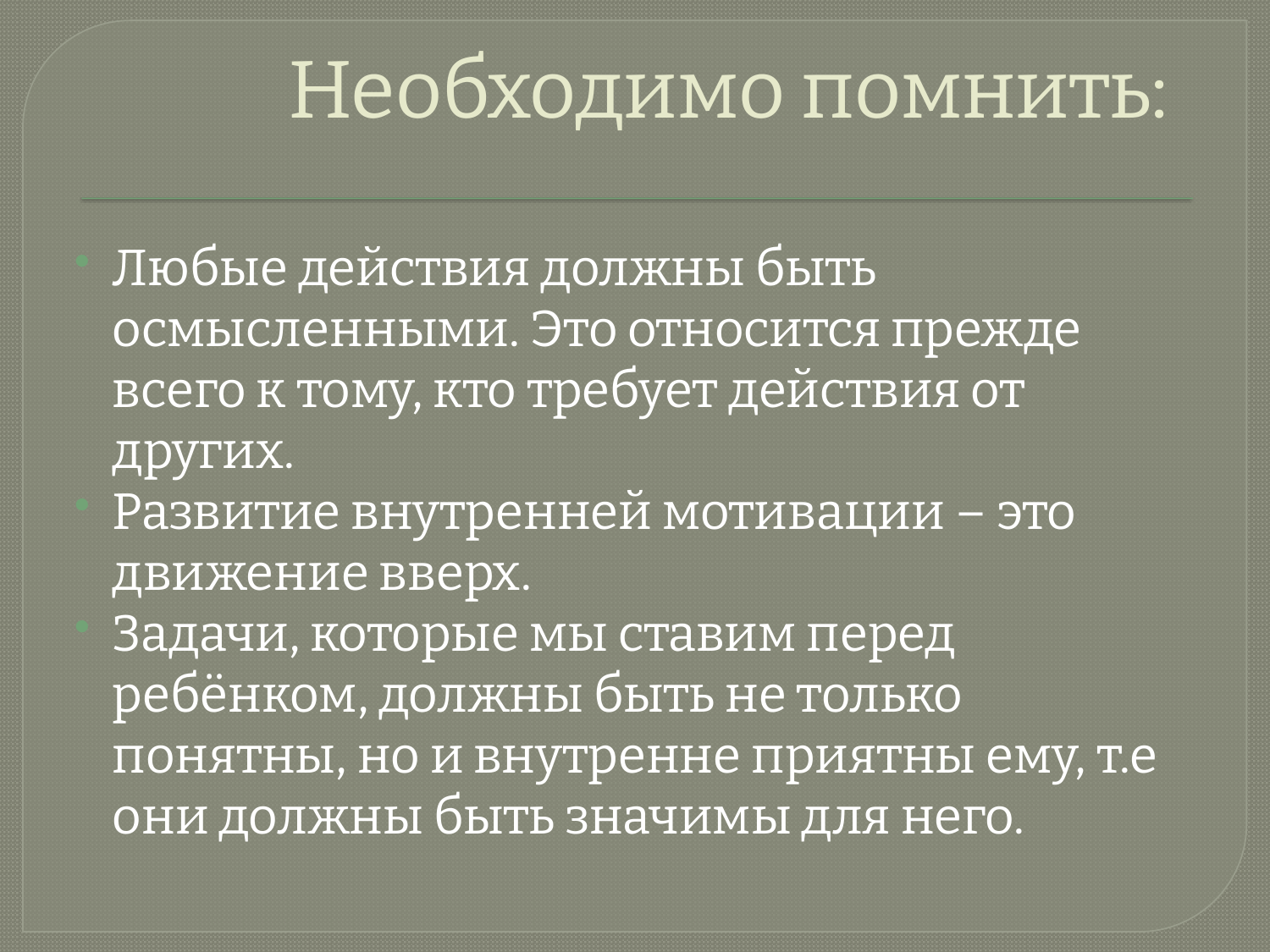

# Необходимо помнить:
Любые действия должны быть осмысленными. Это относится прежде всего к тому, кто требует действия от других.
Развитие внутренней мотивации – это движение вверх.
Задачи, которые мы ставим перед ребёнком, должны быть не только понятны, но и внутренне приятны ему, т.е они должны быть значимы для него.